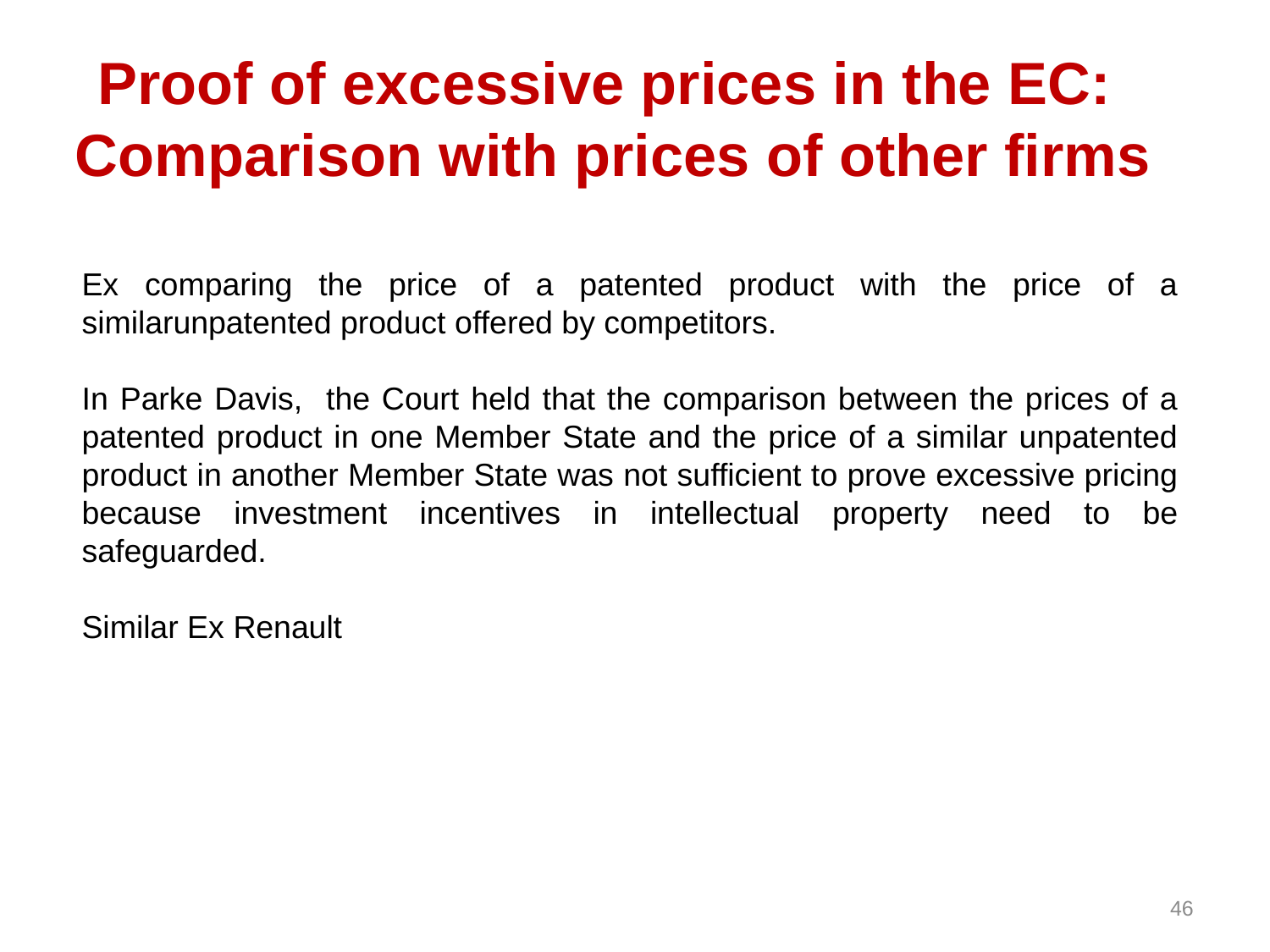

# Proof of excessive prices in the EC: Comparison with prices of other firms
Ex comparing the price of a patented product with the price of a similarunpatented product offered by competitors.

In Parke Davis,  the Court held that the comparison between the prices of a patented product in one Member State and the price of a similar unpatented product in another Member State was not sufficient to prove excessive pricing because investment incentives in intellectual property need to be safeguarded.

Similar Ex Renault

46